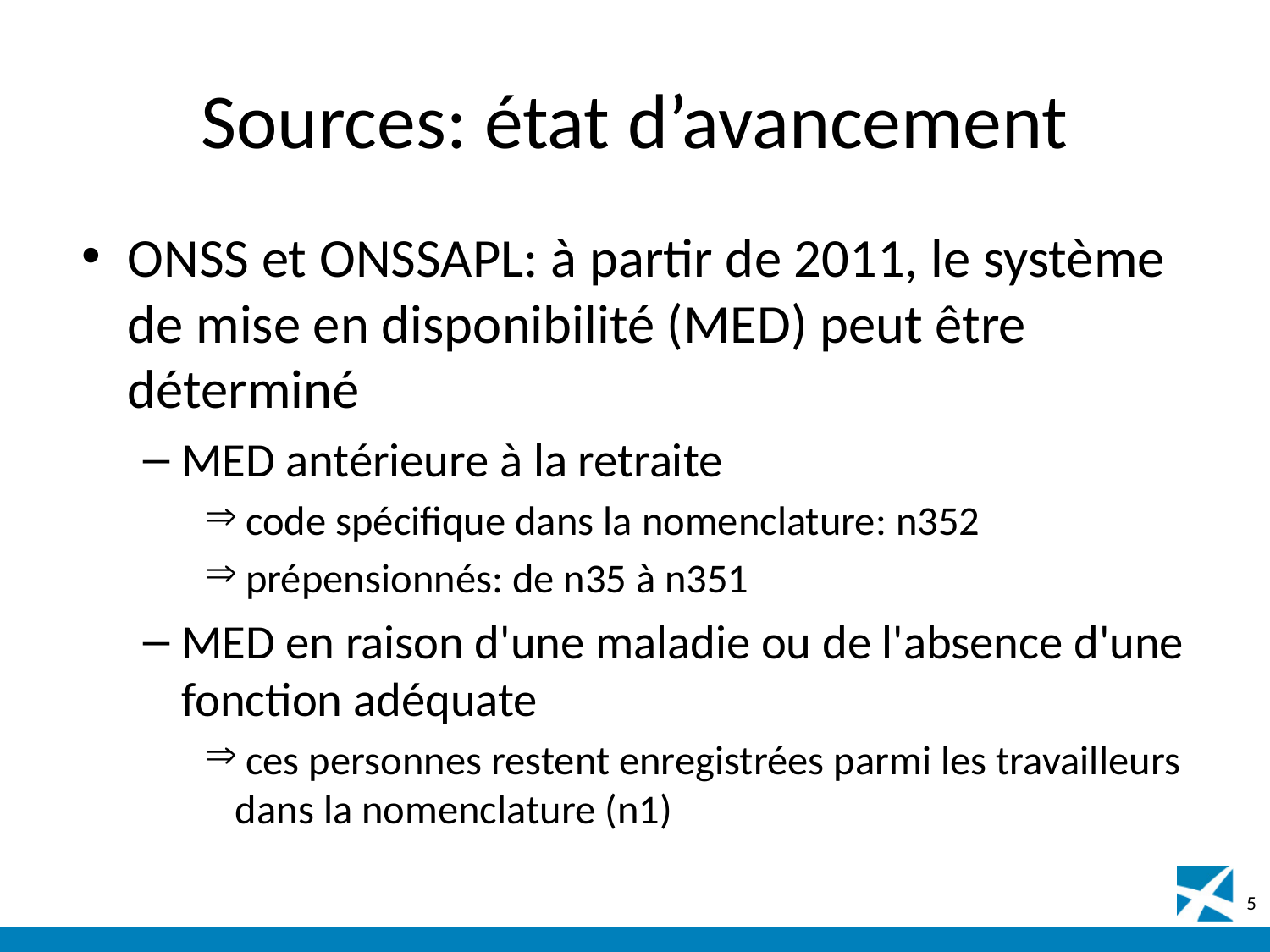

# Sources: état d’avancement
ONSS et ONSSAPL: à partir de 2011, le système de mise en disponibilité (MED) peut être déterminé
MED antérieure à la retraite
 code spécifique dans la nomenclature: n352
 prépensionnés: de n35 à n351
MED en raison d'une maladie ou de l'absence d'une fonction adéquate
 ces personnes restent enregistrées parmi les travailleurs dans la nomenclature (n1)